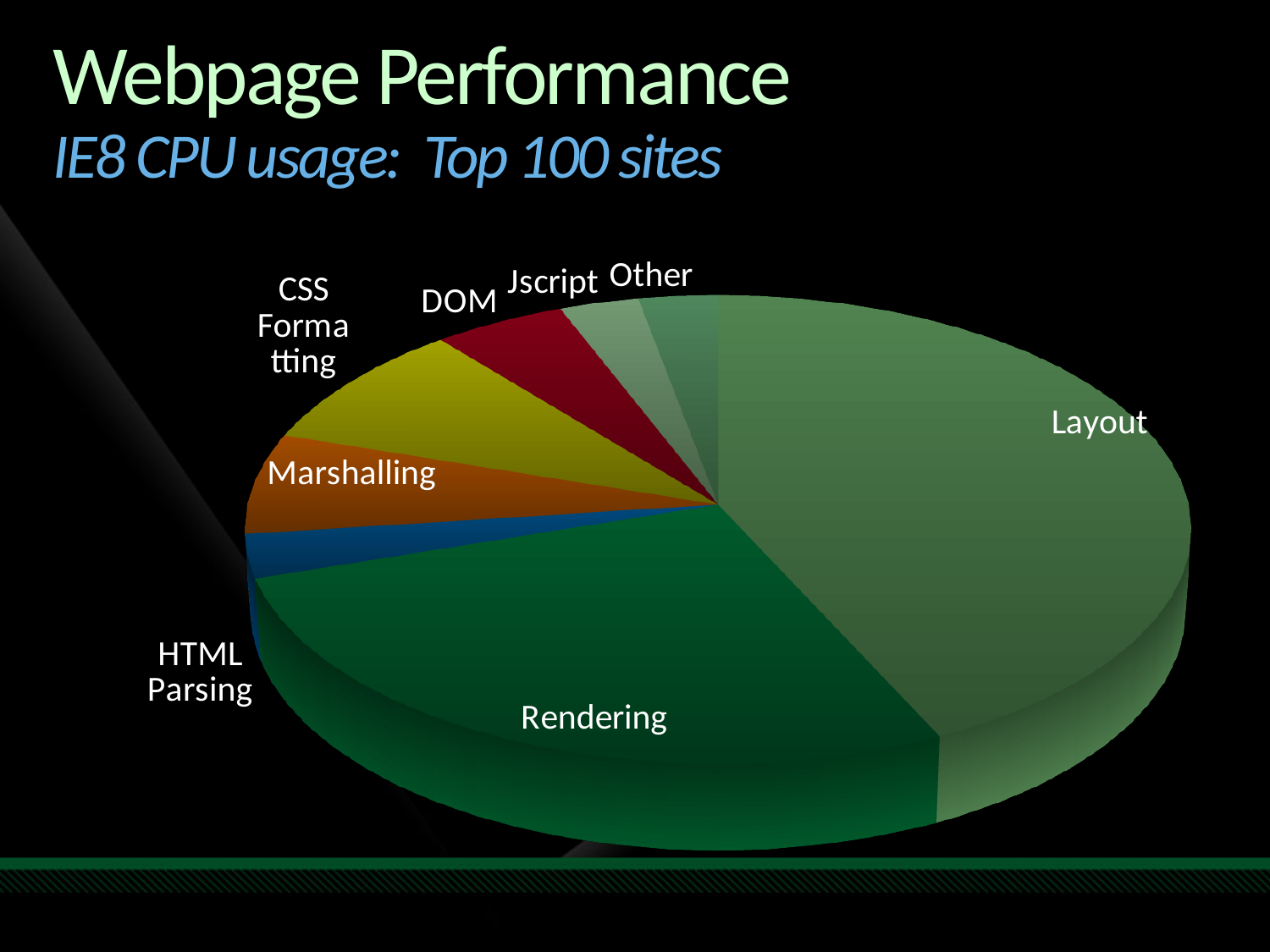

Webpage Performance
IE8 CPU usage:  Top 100 sites

[unsupported chart]